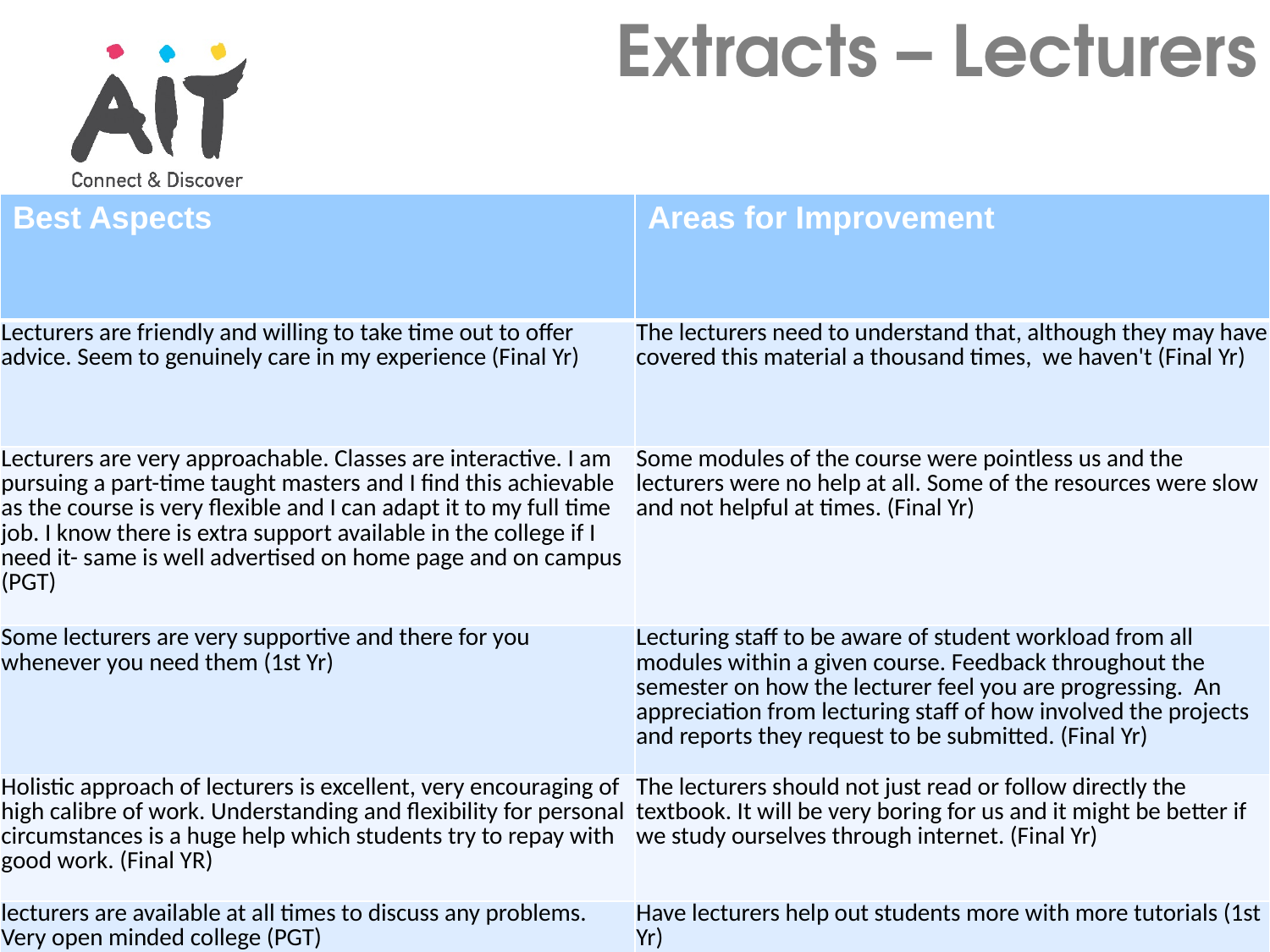

Extracts – Lecturers
| Best Aspects | Areas for Improvement |
| --- | --- |
| Lecturers are friendly and willing to take time out to offer advice. Seem to genuinely care in my experience (Final Yr) | The lecturers need to understand that, although they may have covered this material a thousand times, we haven't (Final Yr) |
| Lecturers are very approachable. Classes are interactive. I am pursuing a part-time taught masters and I find this achievable as the course is very flexible and I can adapt it to my full time job. I know there is extra support available in the college if I need it- same is well advertised on home page and on campus (PGT) | Some modules of the course were pointless us and the lecturers were no help at all. Some of the resources were slow and not helpful at times. (Final Yr) |
| Some lecturers are very supportive and there for you whenever you need them (1st Yr) | Lecturing staff to be aware of student workload from all modules within a given course. Feedback throughout the semester on how the lecturer feel you are progressing. An appreciation from lecturing staff of how involved the projects and reports they request to be submitted. (Final Yr) |
| Holistic approach of lecturers is excellent, very encouraging of high calibre of work. Understanding and flexibility for personal circumstances is a huge help which students try to repay with good work. (Final YR) | The lecturers should not just read or follow directly the textbook. It will be very boring for us and it might be better if we study ourselves through internet. (Final Yr) |
| lecturers are available at all times to discuss any problems. Very open minded college (PGT) | Have lecturers help out students more with more tutorials (1st Yr) |